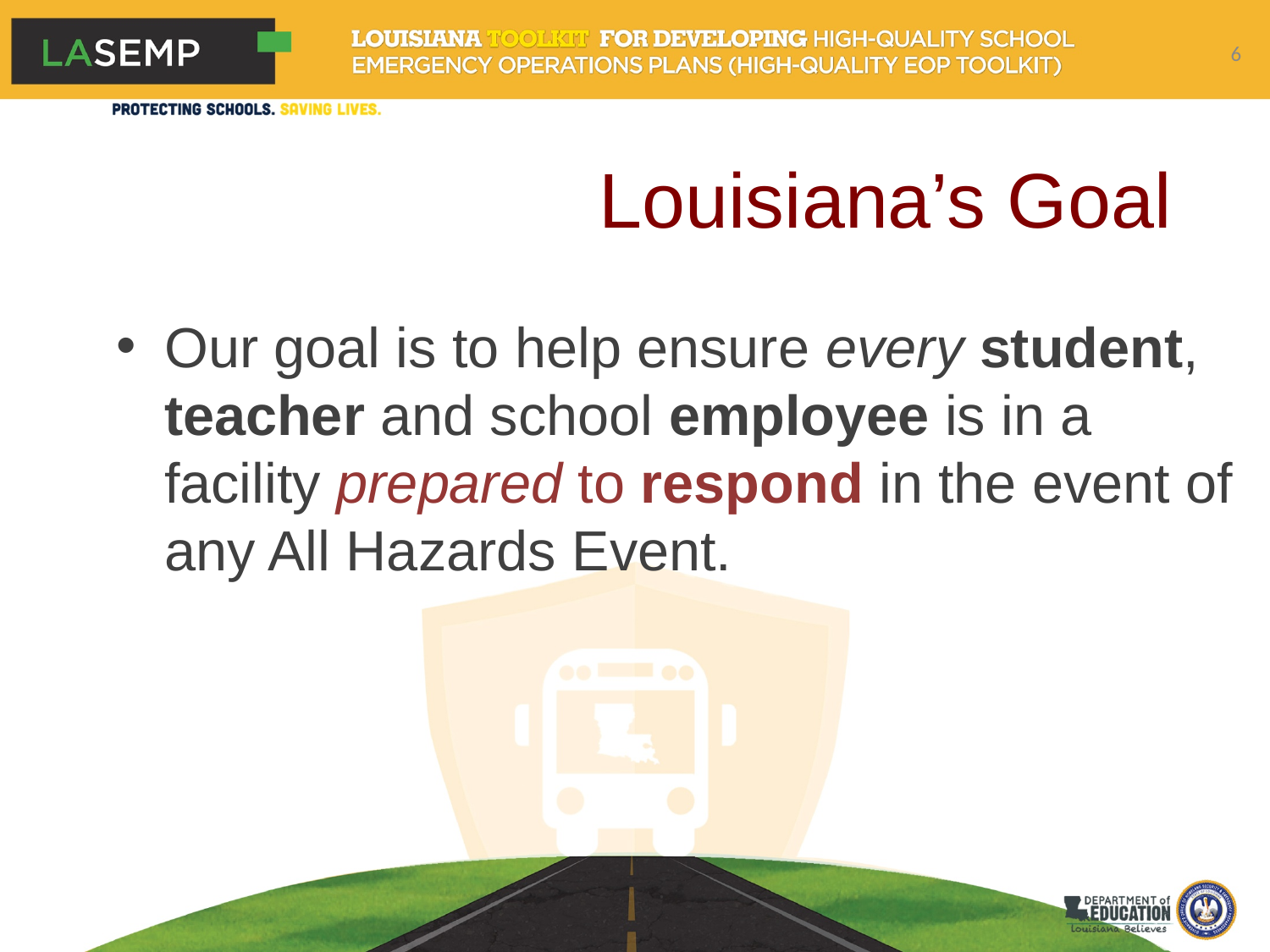

6
# Louisiana’s Goal
Our goal is to help ensure every student, teacher and school employee is in a facility prepared to respond in the event of any All Hazards Event.